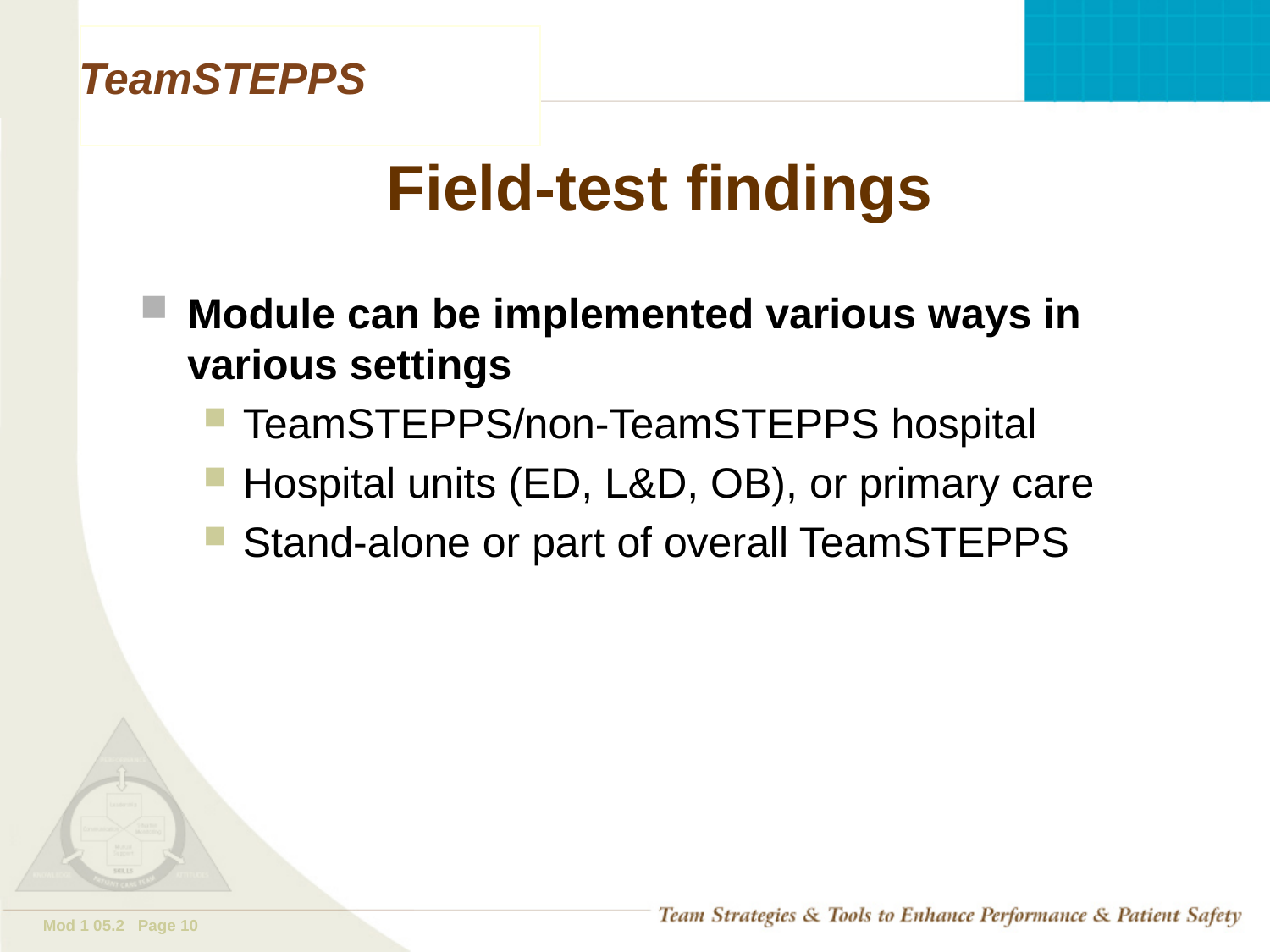

# Field-test findings
Module can be implemented various ways in various settings
TeamSTEPPS/non-TeamSTEPPS hospital
Hospital units (ED, L&D, OB), or primary care
Stand-alone or part of overall TeamSTEPPS